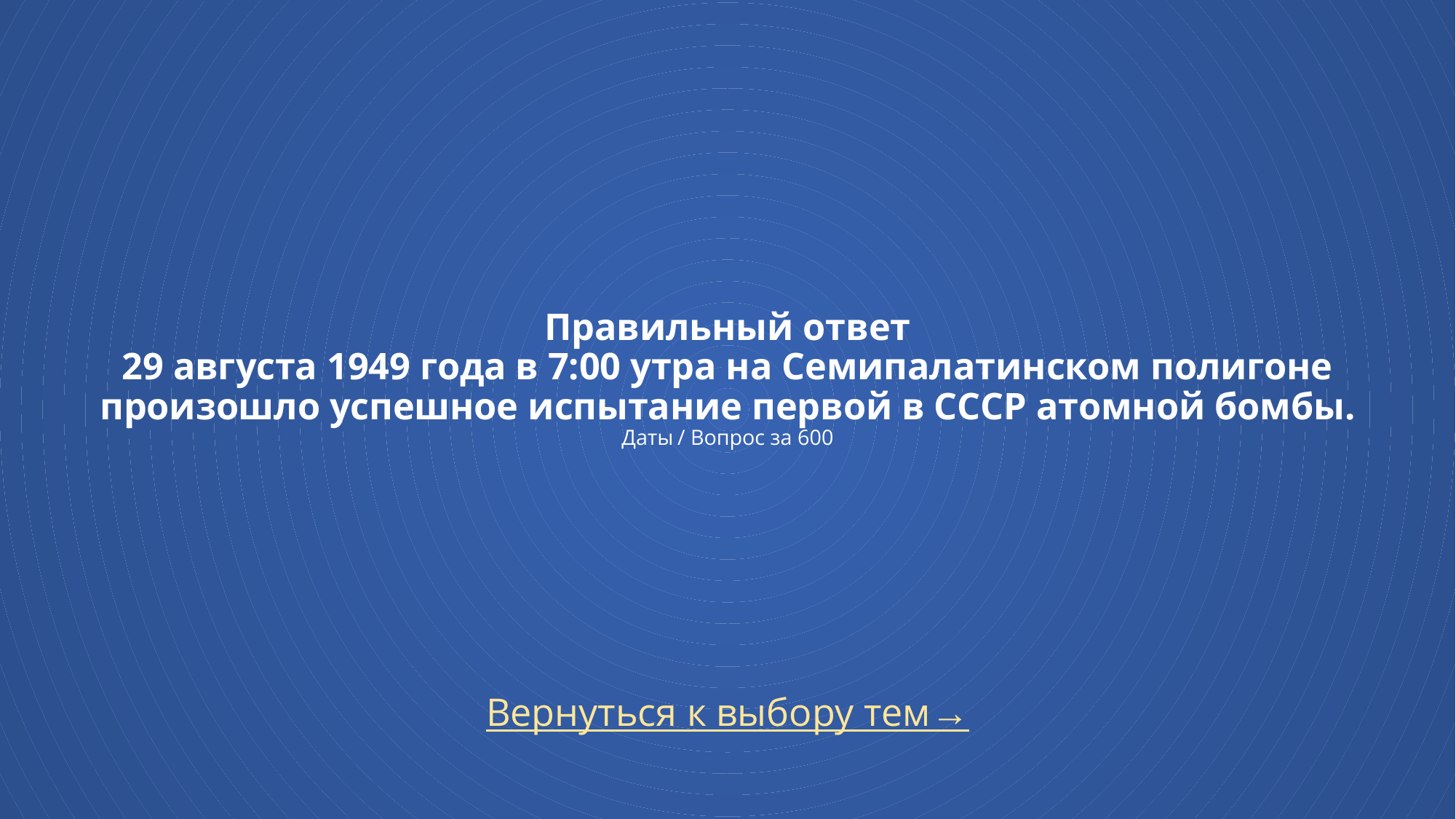

# Правильный ответ 29 августа 1949 года в 7:00 утра на Семипалатинском полигоне произошло успешное испытание первой в СССР атомной бомбы. Даты / Вопрос за 600
Вернуться к выбору тем→